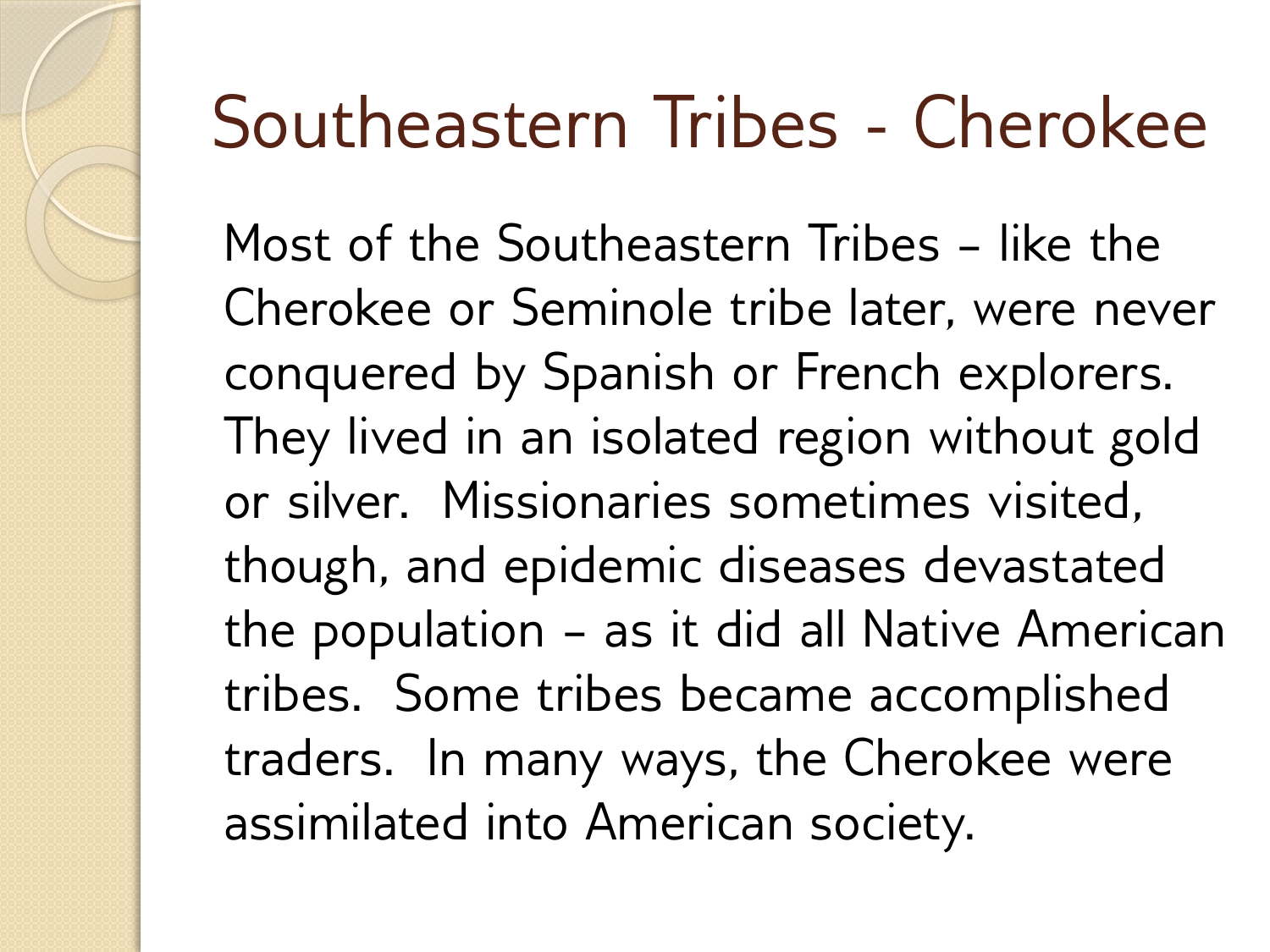

# Southeastern Tribes - Cherokee
Most of the Southeastern Tribes – like the Cherokee or Seminole tribe later, were never conquered by Spanish or French explorers.  They lived in an isolated region without gold or silver.  Missionaries sometimes visited, though, and epidemic diseases devastated the population – as it did all Native American tribes.  Some tribes became accomplished traders.  In many ways, the Cherokee were assimilated into American society.